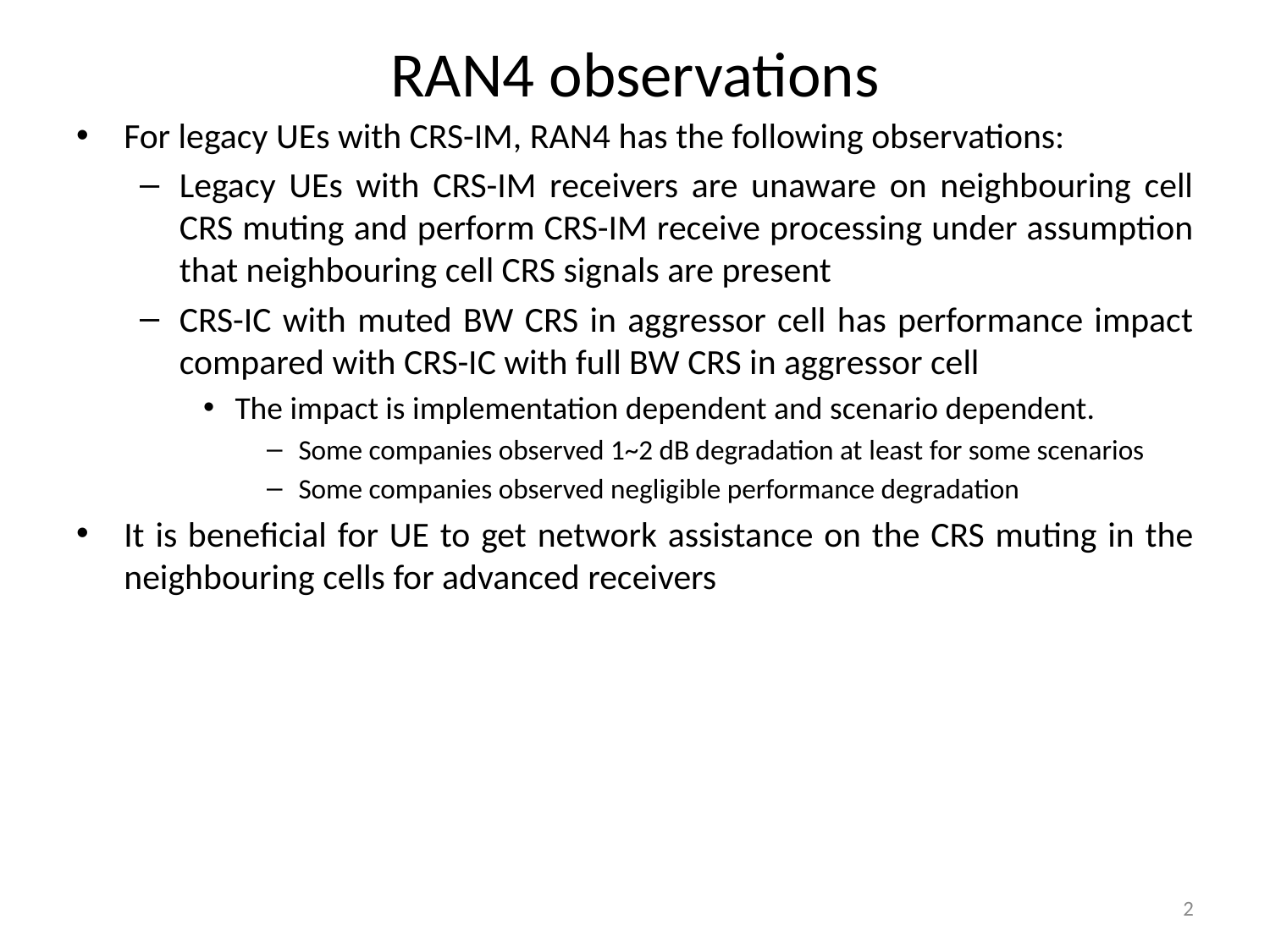

# RAN4 observations
For legacy UEs with CRS-IM, RAN4 has the following observations:
Legacy UEs with CRS-IM receivers are unaware on neighbouring cell CRS muting and perform CRS-IM receive processing under assumption that neighbouring cell CRS signals are present
CRS-IC with muted BW CRS in aggressor cell has performance impact compared with CRS-IC with full BW CRS in aggressor cell
The impact is implementation dependent and scenario dependent.
Some companies observed 1~2 dB degradation at least for some scenarios
Some companies observed negligible performance degradation
It is beneficial for UE to get network assistance on the CRS muting in the neighbouring cells for advanced receivers
2